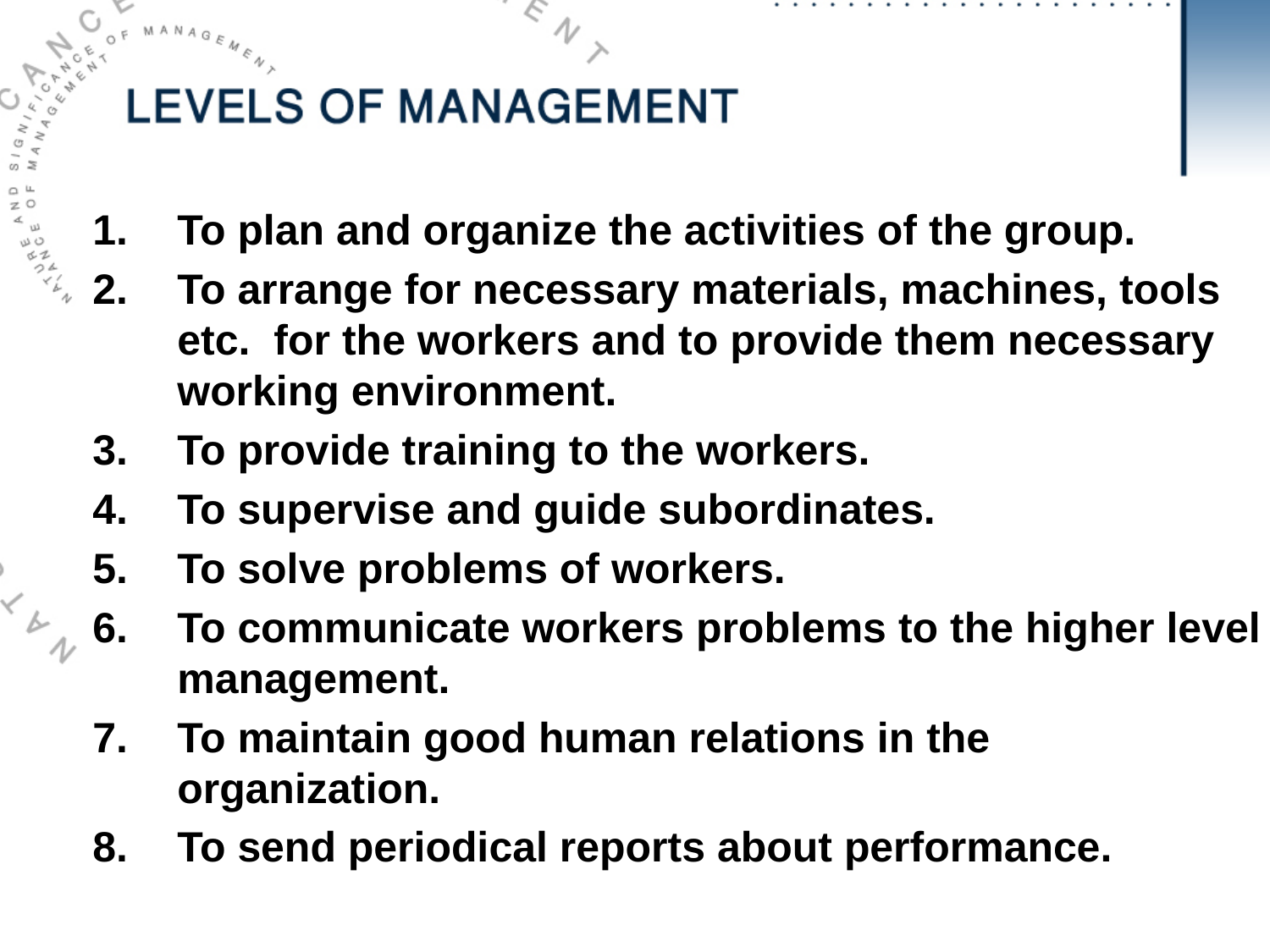

To plan and organize the activities of the group.
To arrange for necessary materials, machines, tools etc.  for the workers and to provide them necessary working environment.
To provide training to the workers.
To supervise and guide subordinates.
To solve problems of workers.
To communicate workers problems to the higher level management.
To maintain good human relations in the organization.
To send periodical reports about performance.